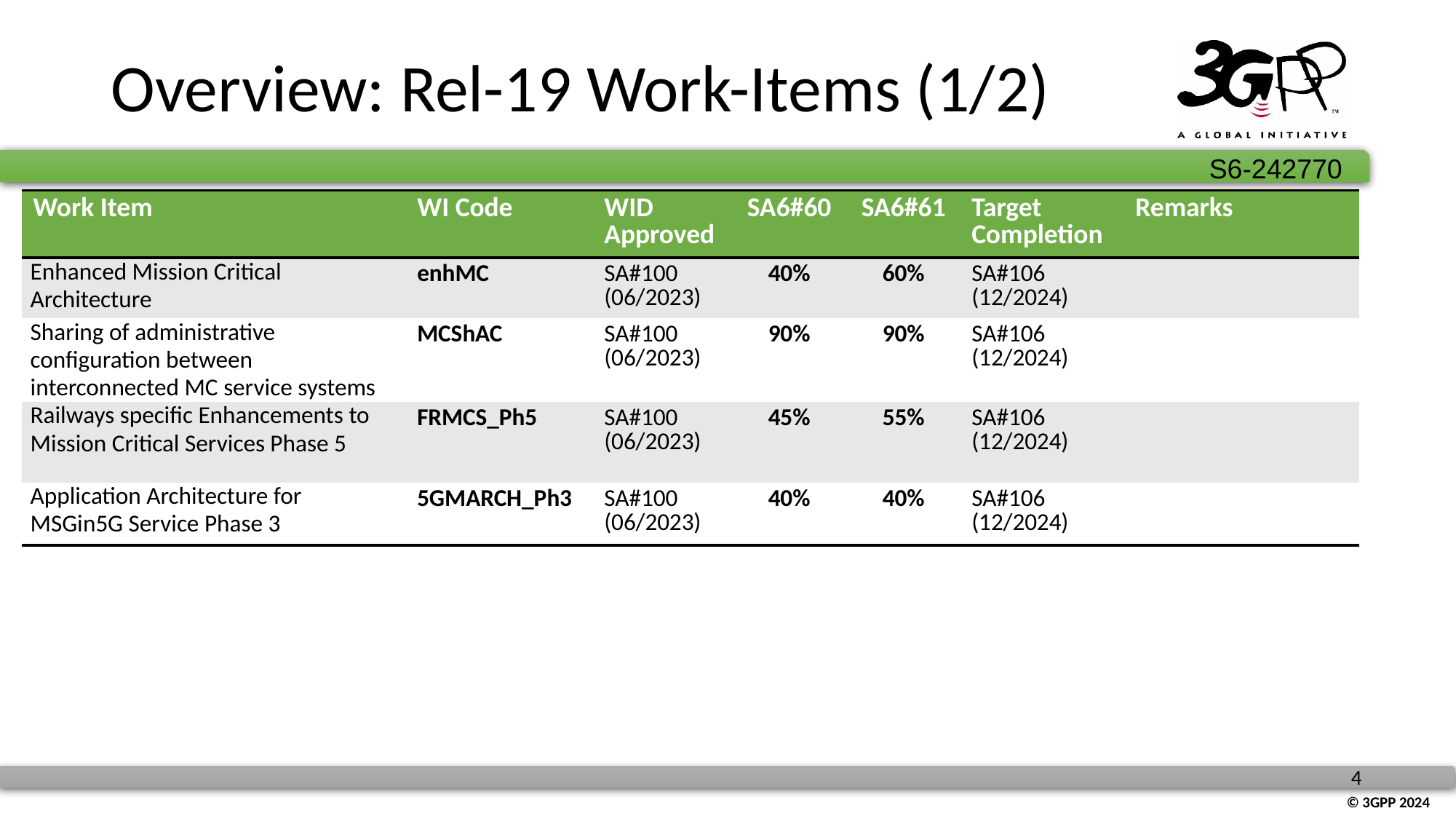

# Overview: Rel-19 Work-Items (1/2)
| Work Item | WI Code | WID Approved | SA6#60 | SA6#61 | Target Completion | Remarks |
| --- | --- | --- | --- | --- | --- | --- |
| Enhanced Mission Critical Architecture | enhMC | SA#100 (06/2023) | 40% | 60% | SA#106 (12/2024) |  |
| Sharing of administrative configuration between interconnected MC service systems | MCShAC | SA#100 (06/2023) | 90% | 90% | SA#106 (12/2024) |  |
| Railways specific Enhancements to Mission Critical Services Phase 5 | FRMCS\_Ph5 | SA#100 (06/2023) | 45% | 55% | SA#106 (12/2024) |  |
| Application Architecture for MSGin5G Service Phase 3 | 5GMARCH\_Ph3 | SA#100 (06/2023) | 40% | 40% | SA#106 (12/2024) |  |